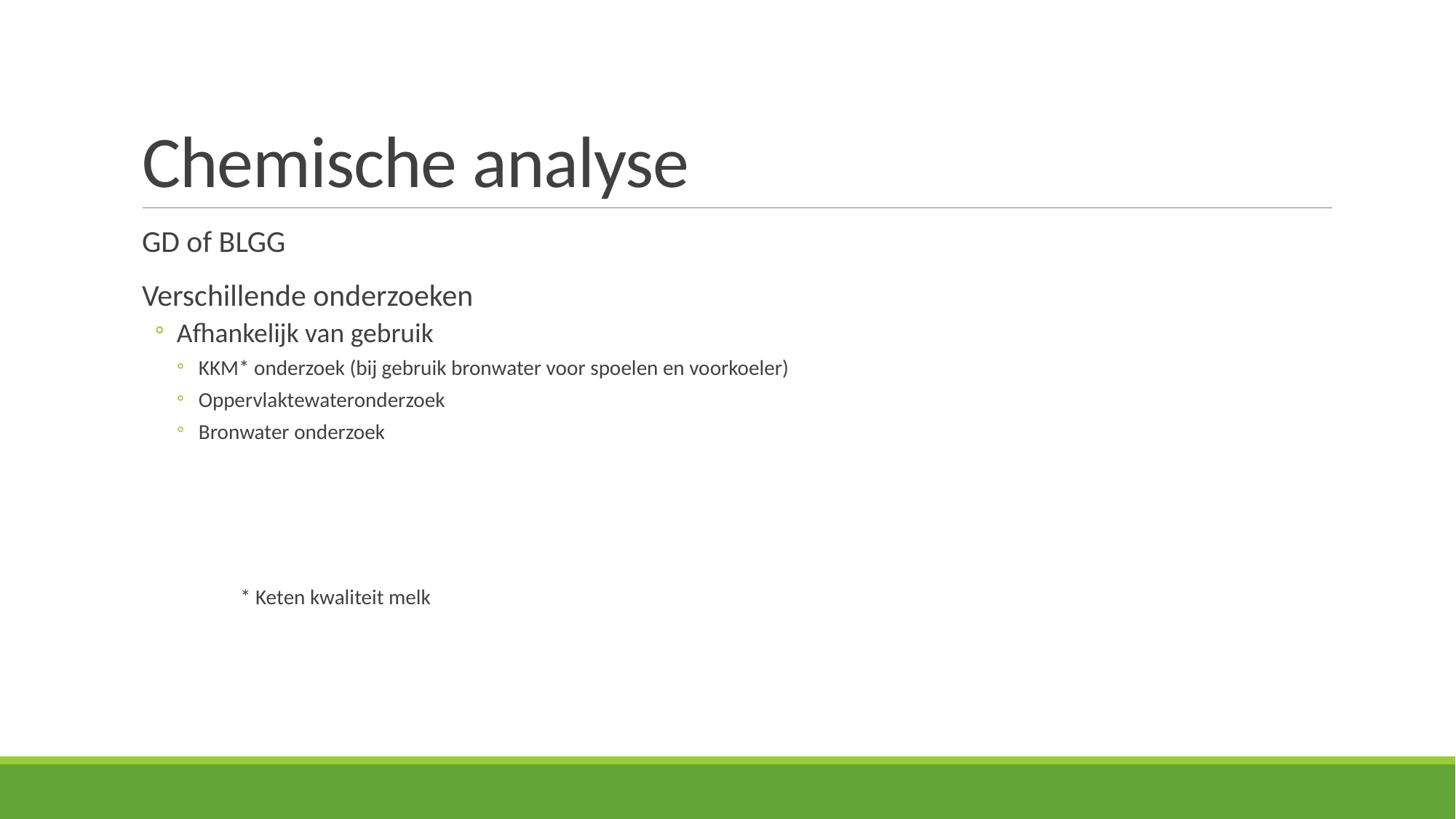

# Chemische analyse
GD of BLGG
Verschillende onderzoeken
Afhankelijk van gebruik
KKM* onderzoek (bij gebruik bronwater voor spoelen en voorkoeler)
Oppervlaktewateronderzoek
Bronwater onderzoek

* Keten kwaliteit melk